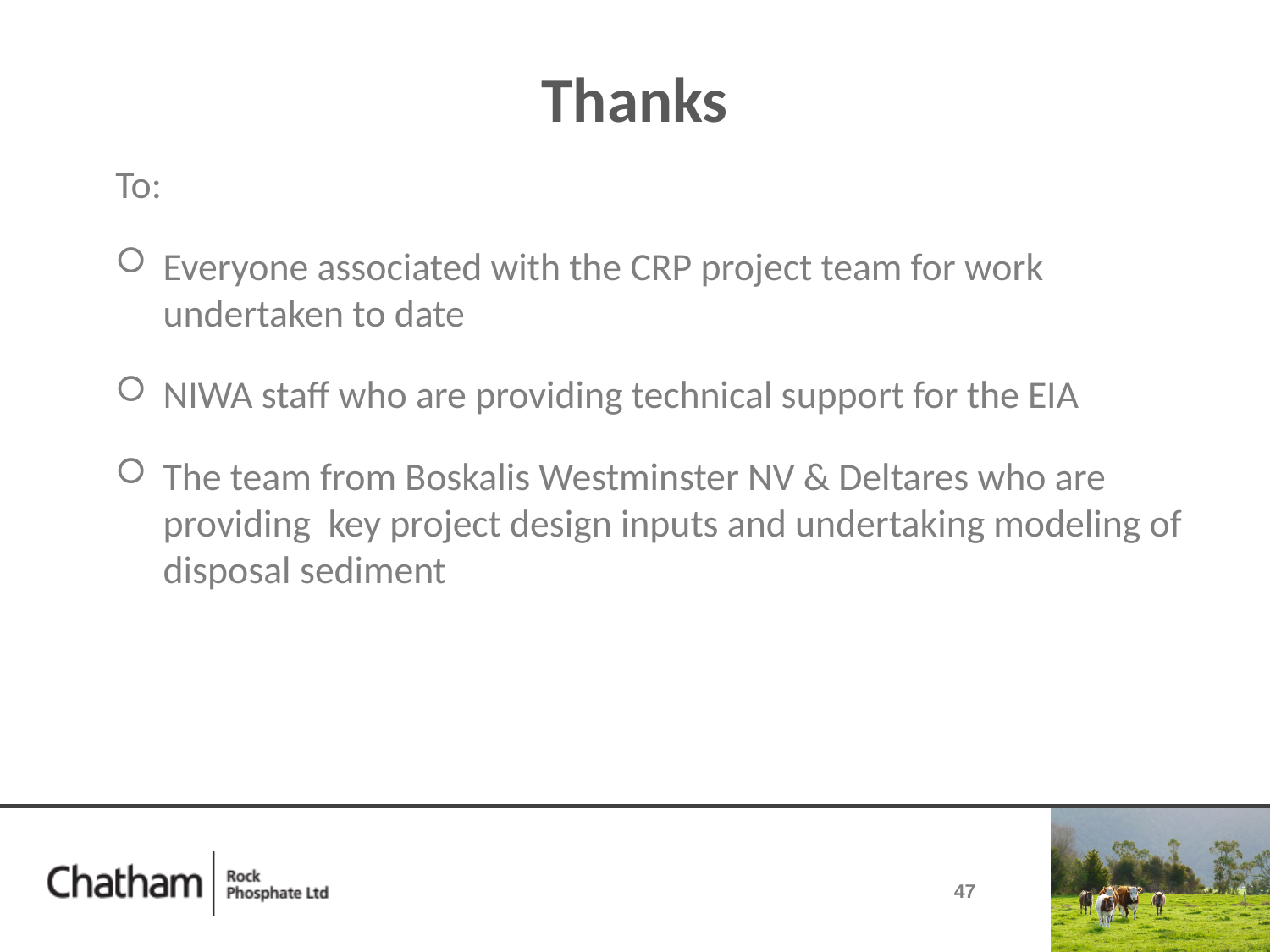

# Thanks
To:
Everyone associated with the CRP project team for work undertaken to date
NIWA staff who are providing technical support for the EIA
The team from Boskalis Westminster NV & Deltares who are providing  key project design inputs and undertaking modeling of disposal sediment

47